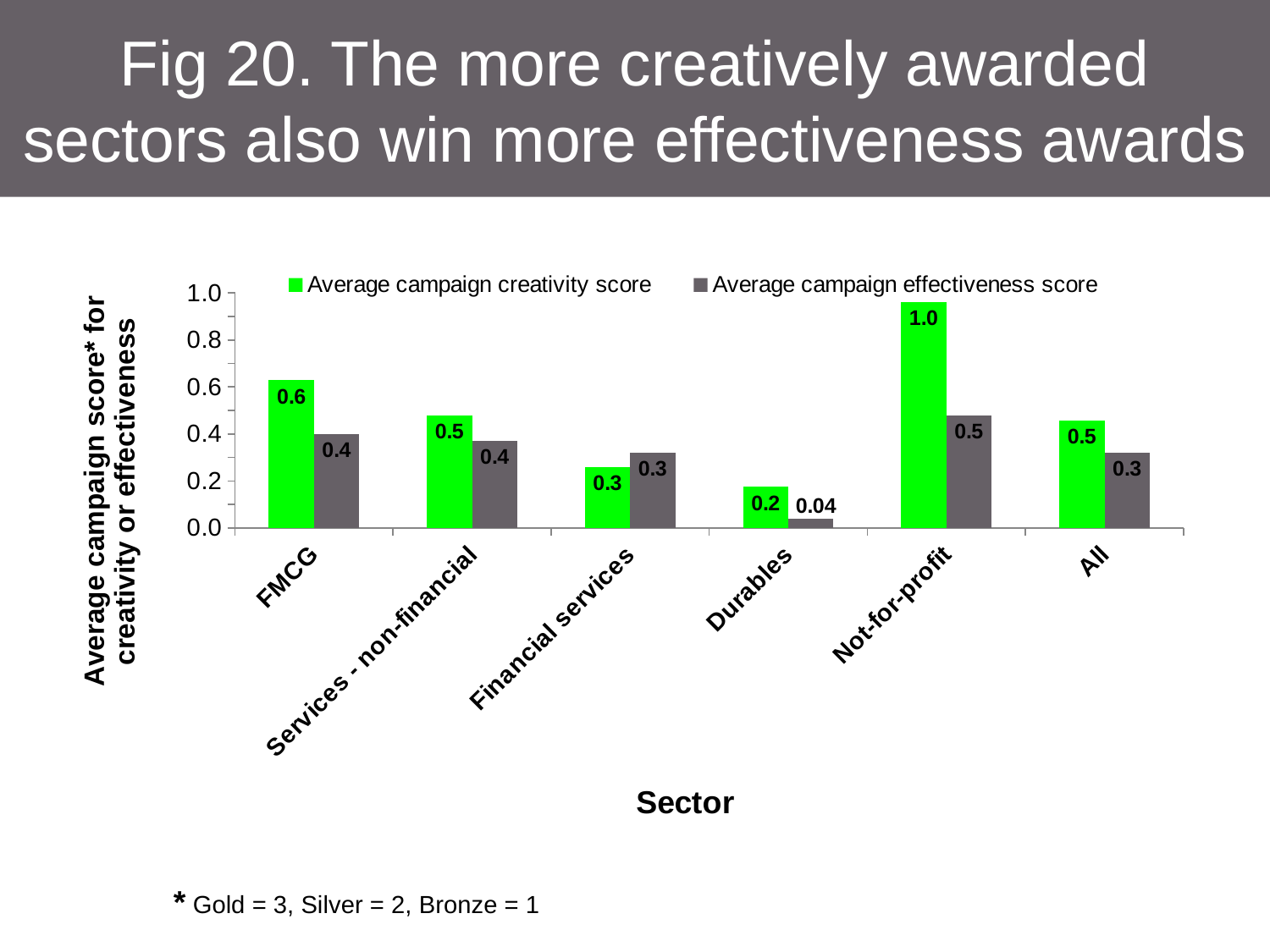

# Fig 20. The more creatively awarded sectors also win more effectiveness awards

### Chart

| Category | Average campaign creativity score | Average campaign effectiveness score |
|---|---|---|
| FMCG | 0.628571428571428 | 0.4 |
| Services - non-financial | 0.477777777777778 | 0.37 |
| Financial services | 0.26 | 0.32 |
| Durables | 0.173913043478261 | 0.04 |
| Not-for-profit | 0.96 | 0.48 |
| All | 0.457264957264957 | 0.32 |
* Gold = 3, Silver = 2, Bronze = 1